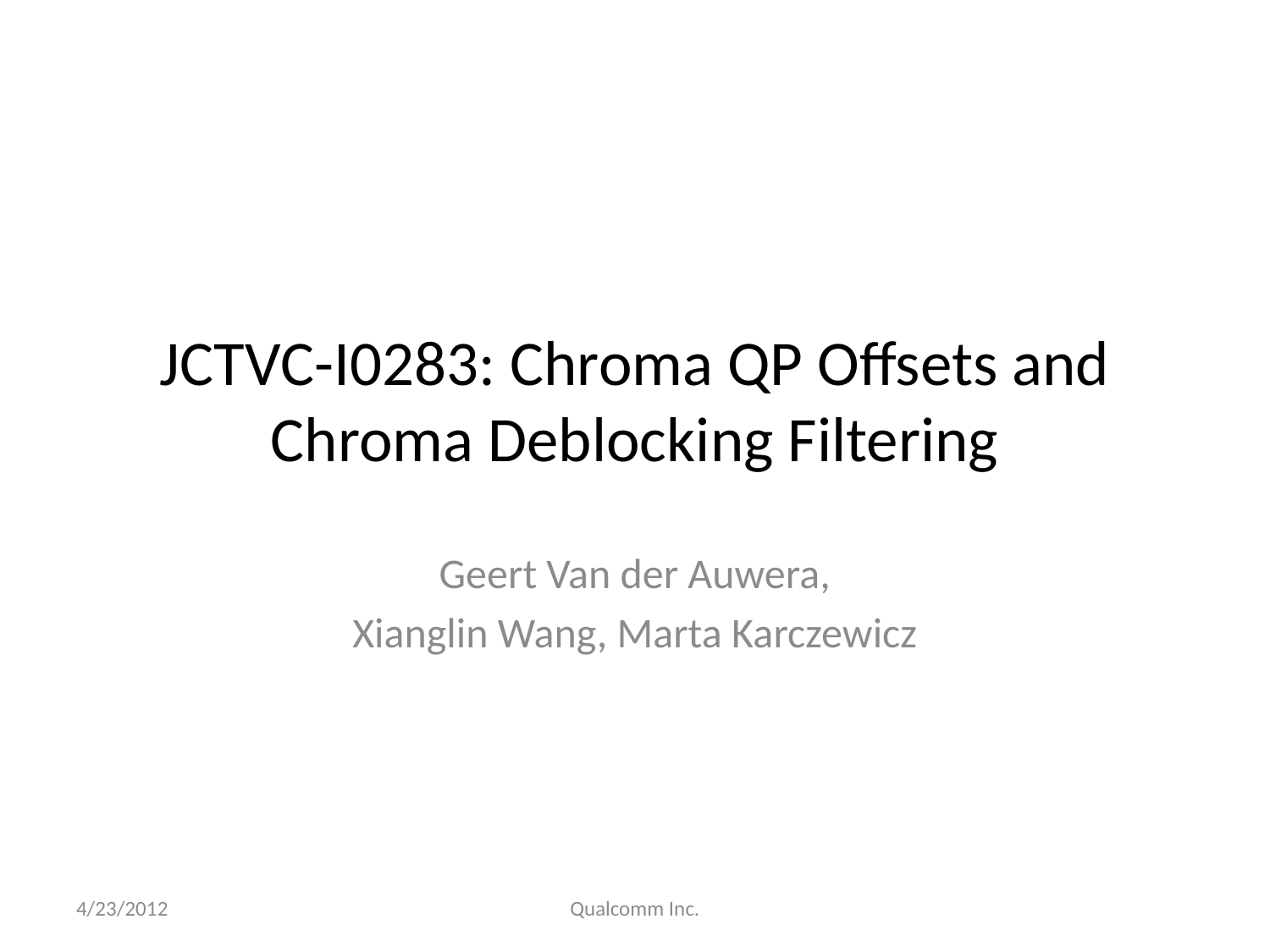

# JCTVC-I0283: Chroma QP Offsets and Chroma Deblocking Filtering
Geert Van der Auwera,
Xianglin Wang, Marta Karczewicz
4/23/2012
Qualcomm Inc.